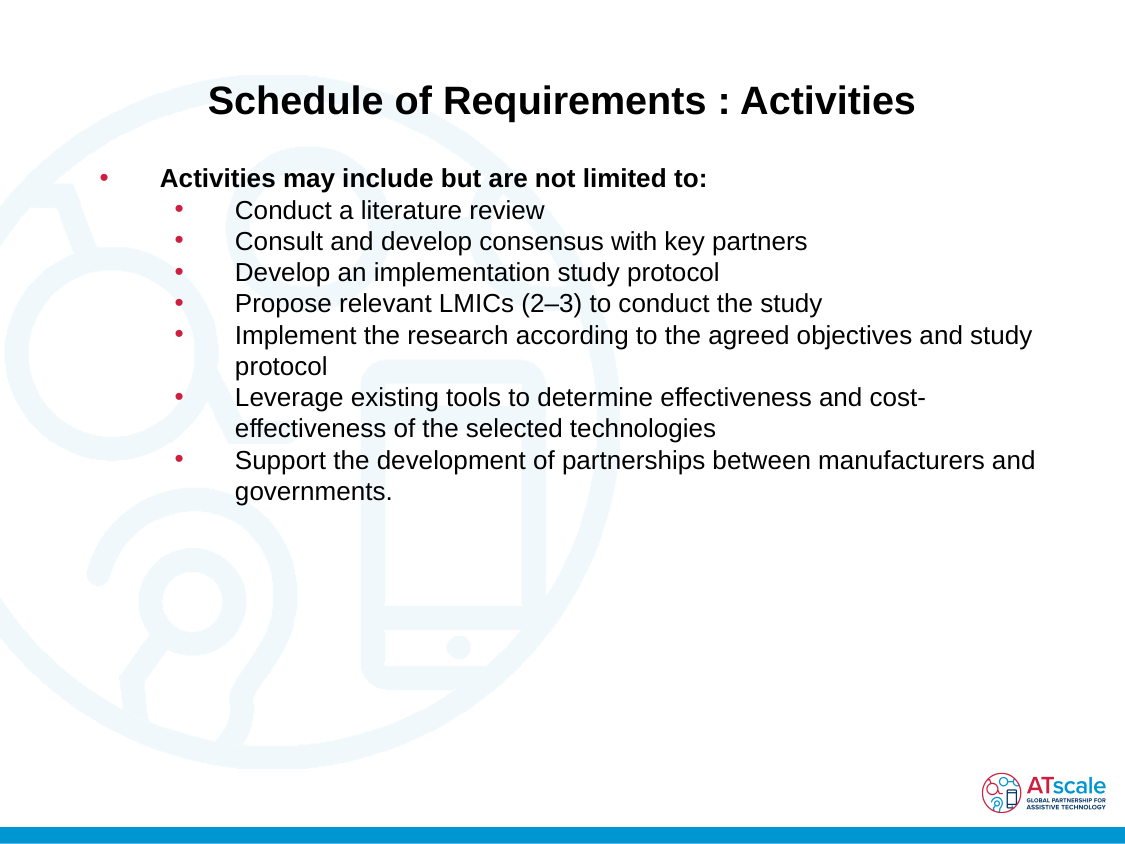

# Schedule of Requirements : Activities

Activities may include but are not limited to:
Conduct a literature review
Consult and develop consensus with key partners
Develop an implementation study protocol
Propose relevant LMICs (2–3) to conduct the study
Implement the research according to the agreed objectives and study protocol
Leverage existing tools to determine effectiveness and cost- effectiveness of the selected technologies
Support the development of partnerships between manufacturers and governments.